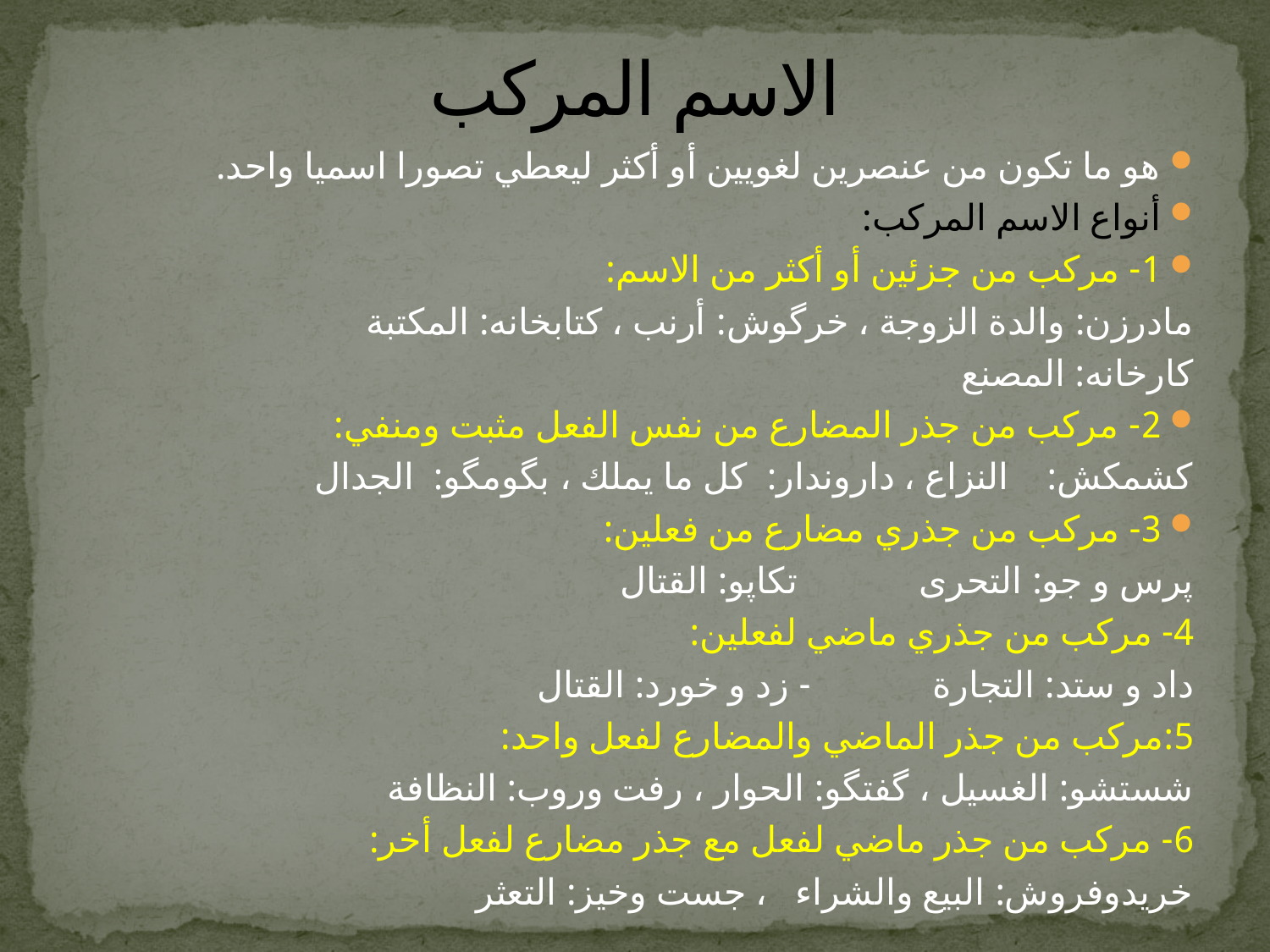

# الاسم المركب
هو ما تكون من عنصرين لغويين أو أكثر ليعطي تصورا اسميا واحد.
أنواع الاسم المركب:
1- مركب من جزئين أو أكثر من الاسم:
مادرزن: والدة الزوجة ، خرگوش: أرنب ، كتابخانه: المكتبة
كارخانه: المصنع
2- مركب من جذر المضارع من نفس الفعل مثبت ومنفي:
كشمكش:    النزاع ، داروندار:  كل ما يملك ، بگومگو:  الجدال
3- مركب من جذري مضارع من فعلين:
پرس و جو: التحری             تکاپو: القتال
4- مرکب من جذري ماضي لفعلين:
داد و ستد: التجارة             - زد و خورد: القتال
5:مرکب من جذر الماضي والمضارع لفعل واحد:
شستشو: الغسيل ، گفتگو: الحوار ، رفت وروب: النظافة
6- مركب من جذر ماضي لفعل مع جذر مضارع لفعل أخر:
خريدوفروش: البيع والشراء   ، جست وخيز: التعثر